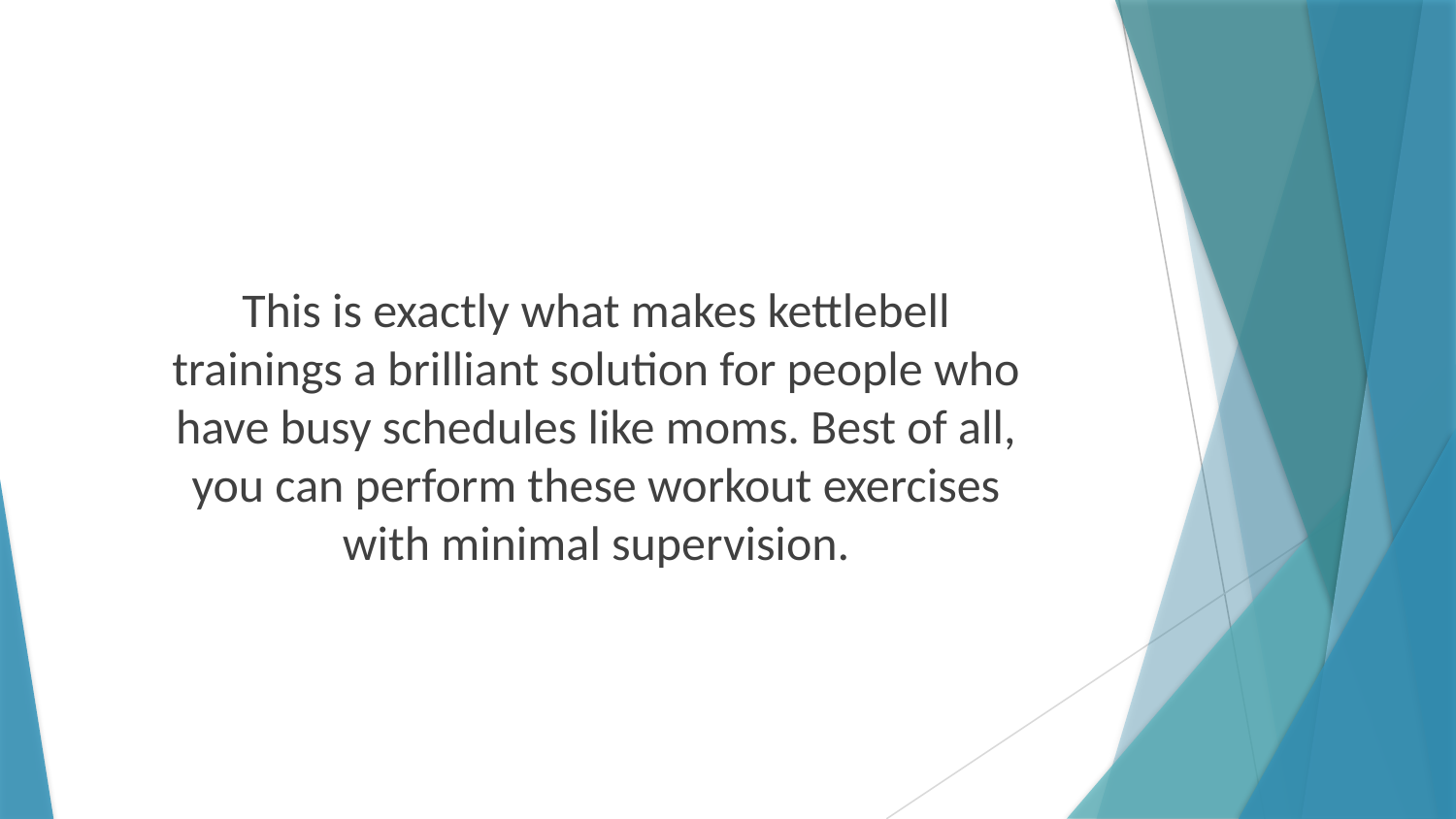

This is exactly what makes kettlebell trainings a brilliant solution for people who have busy schedules like moms. Best of all, you can perform these workout exercises with minimal supervision.